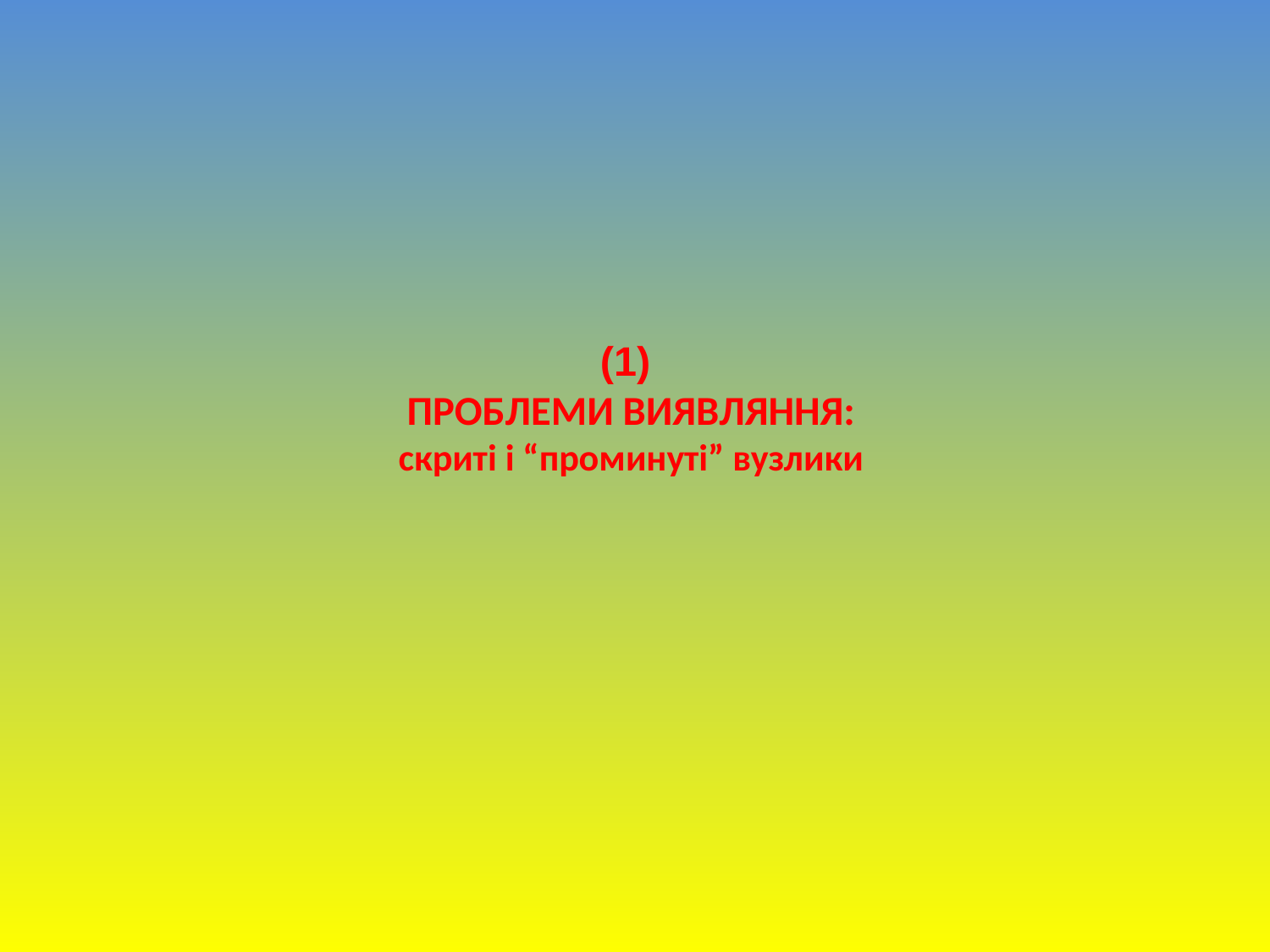

# (1) ПРОБЛЕМИ ВИЯВЛЯННЯ: скриті і “проминуті” вузлики